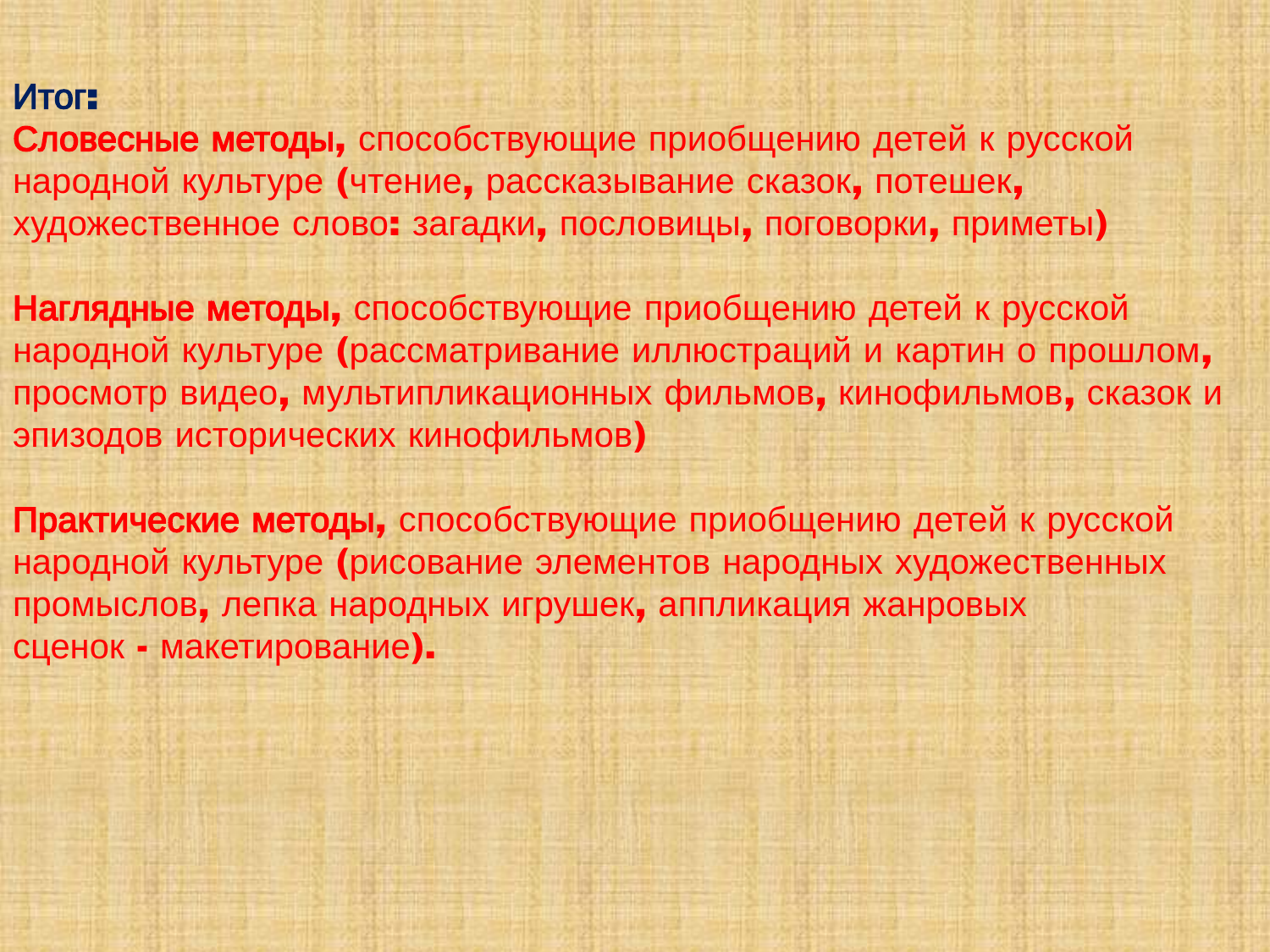

Итог:
Словесные методы, способствующие приобщению детей к русской народной культуре (чтение, рассказывание сказок, потешек, художественное слово: загадки, пословицы, поговорки, приметы)

Наглядные методы, способствующие приобщению детей к русской народной культуре (рассматривание иллюстраций и картин о прошлом, просмотр видео, мультипликационных фильмов, кинофильмов, сказок и эпизодов исторических кинофильмов)

Практические методы, способствующие приобщению детей к русской народной культуре (рисование элементов народных художественных промыслов, лепка народных игрушек, аппликация жанровых
сценок - макетирование).